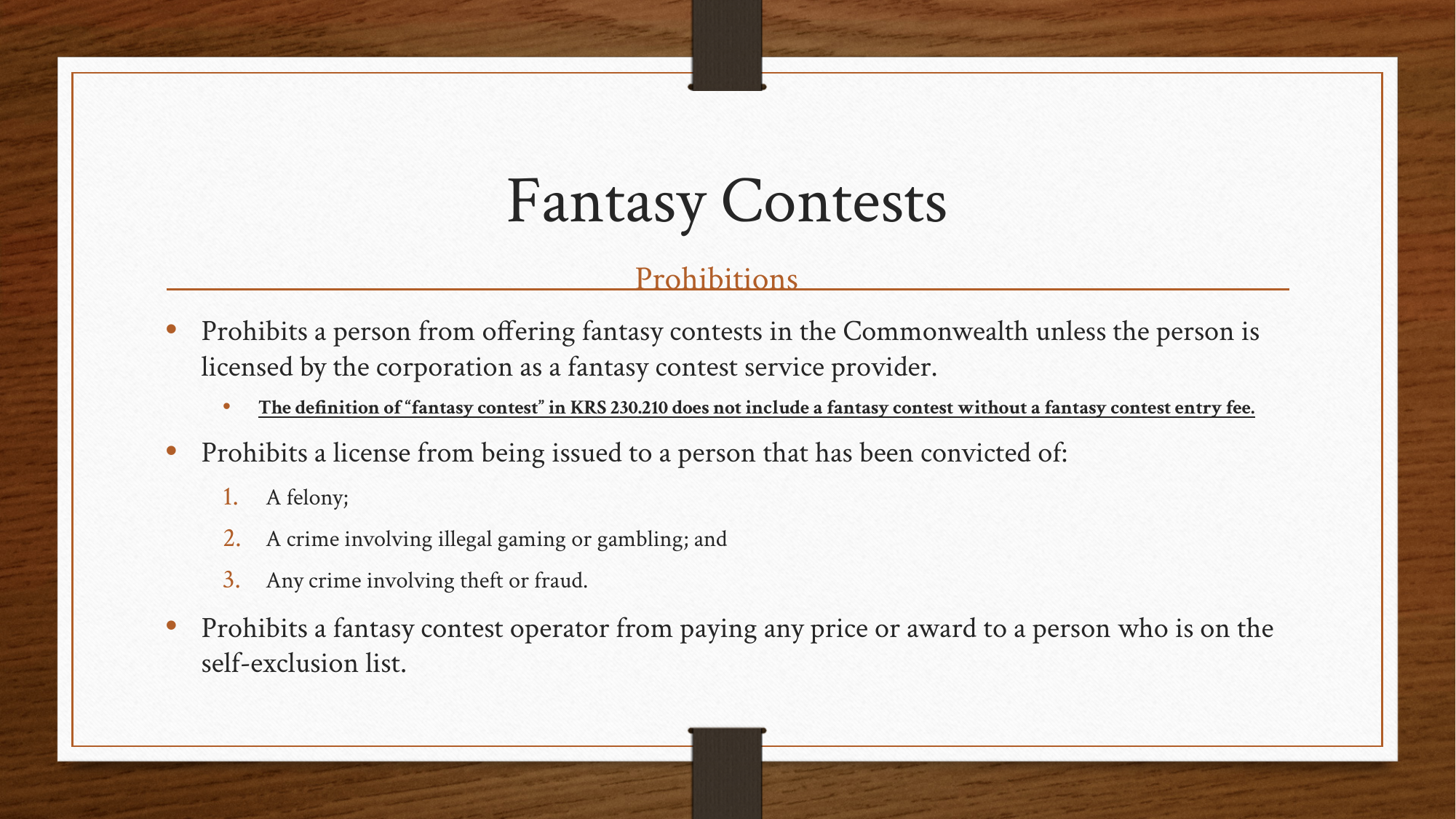

# Fantasy Contests
Prohibitions
Prohibits a person from offering fantasy contests in the Commonwealth unless the person is licensed by the corporation as a fantasy contest service provider.
The definition of “fantasy contest” in KRS 230.210 does not include a fantasy contest without a fantasy contest entry fee.
Prohibits a license from being issued to a person that has been convicted of:
A felony;
A crime involving illegal gaming or gambling; and
Any crime involving theft or fraud.
Prohibits a fantasy contest operator from paying any price or award to a person who is on the self-exclusion list.